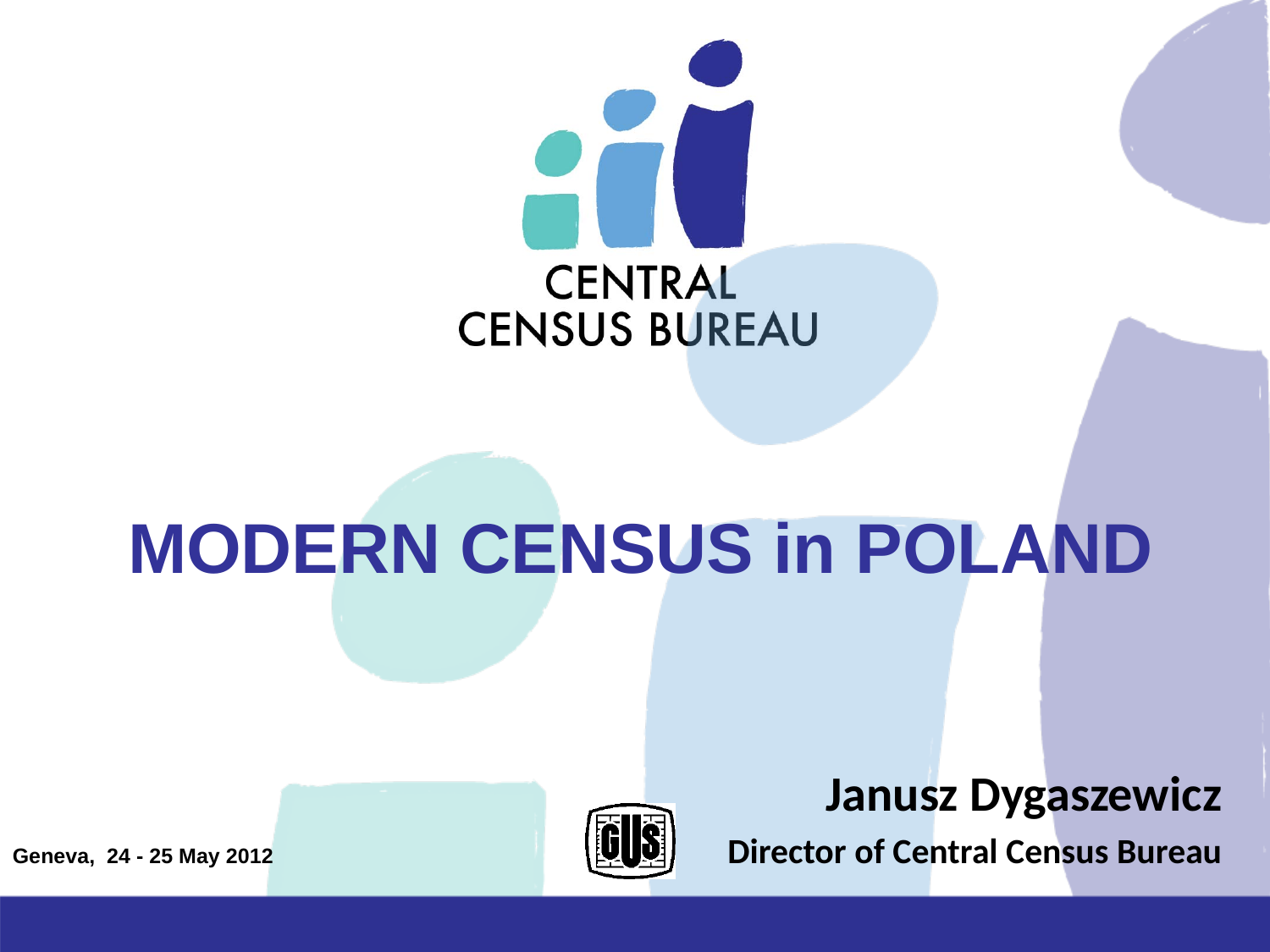

# MODERN CENSUS in POLAND
Janusz Dygaszewicz
Director of Central Census Bureau

Geneva,  24 - 25 May 2012